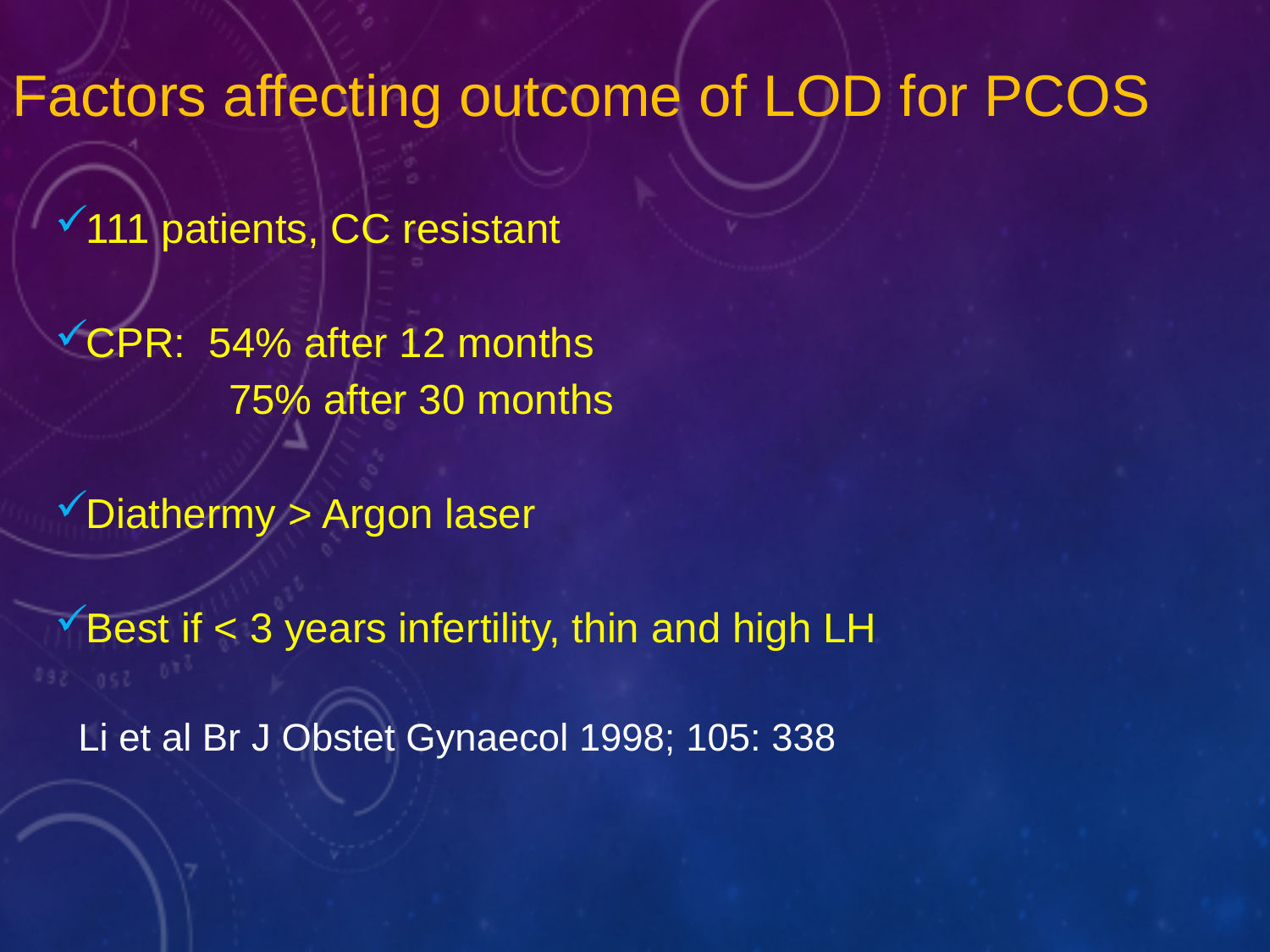

# Factors affecting outcome of LOD for PCOS
111 patients, CC resistant

CPR:  54% after 12 months
	     75% after 30 months

Diathermy > Argon laser

Best if < 3 years infertility, thin and high LH

			Li et al Br J Obstet Gynaecol 1998; 105: 338